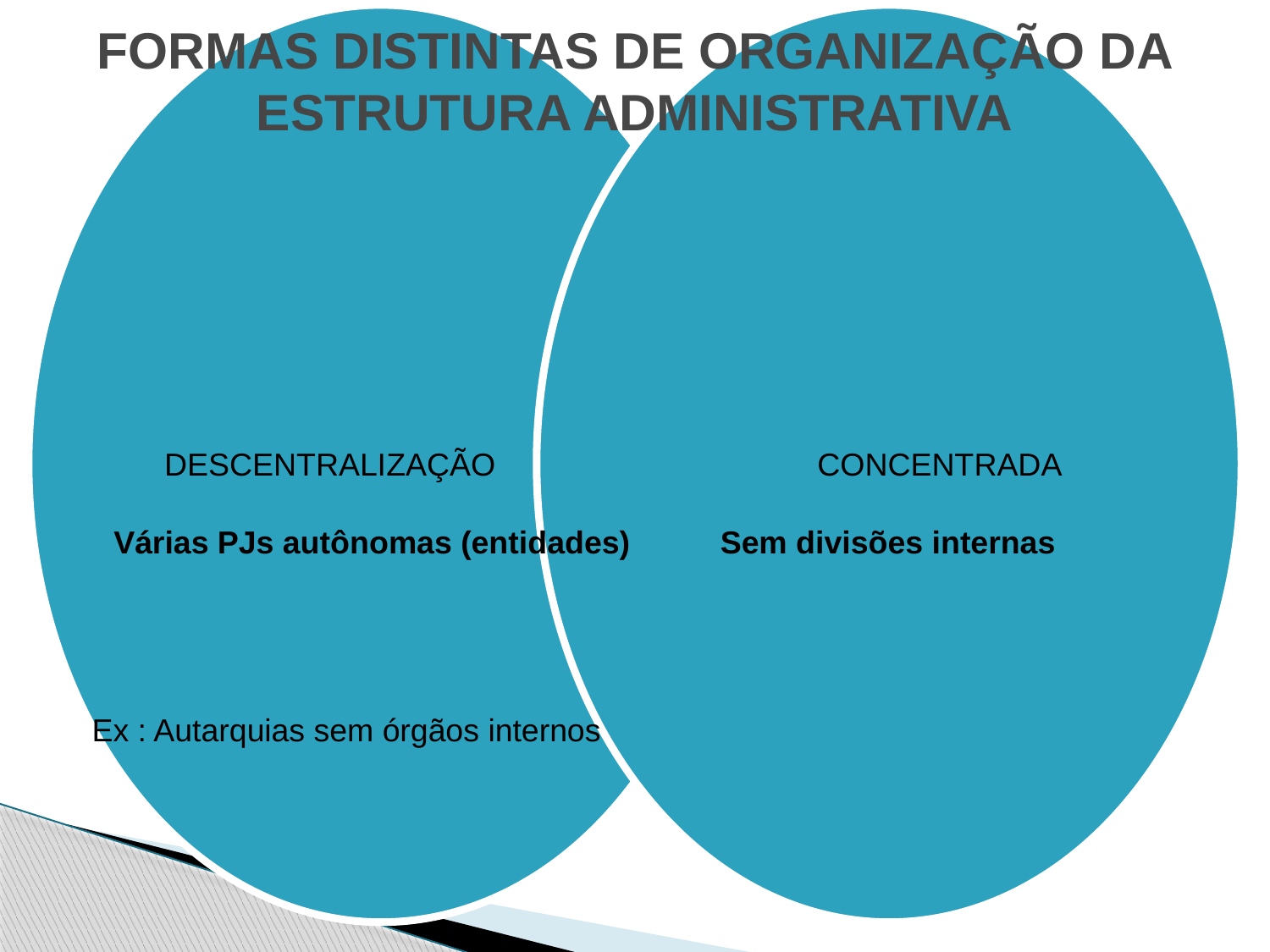

DESCENTRALIZAÇÃO
CONCENTRADA
# FORMAS DISTINTAS DE ORGANIZAÇÃO DA ESTRUTURA ADMINISTRATIVA
Várias PJs autônomas (entidades)
Sem divisões internas
Ex : Autarquias sem órgãos internos